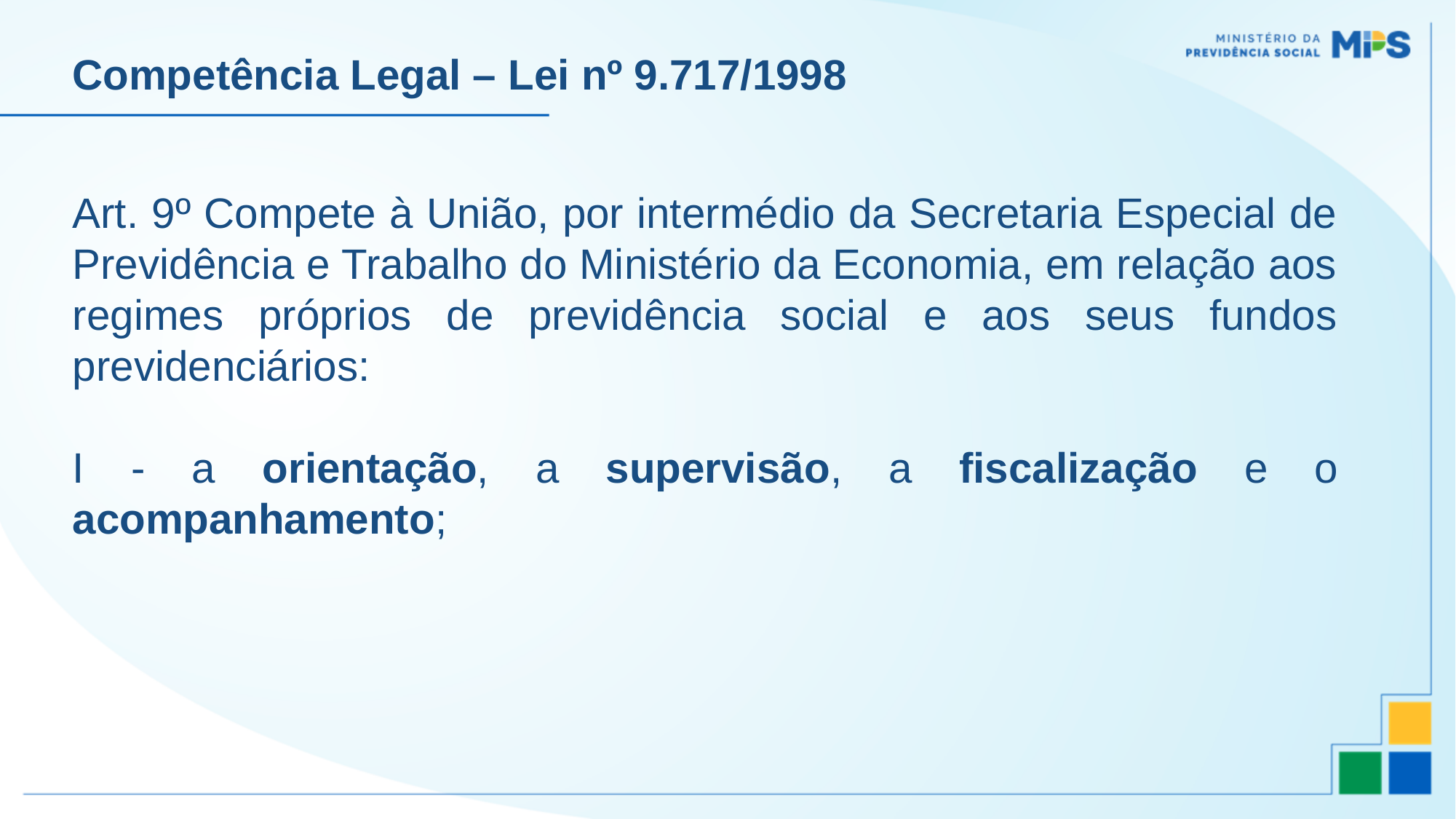

Competência Legal – Lei nº 9.717/1998

Art. 9º Compete à União, por intermédio da Secretaria Especial de Previdência e Trabalho do Ministério da Economia, em relação aos regimes próprios de previdência social e aos seus fundos previdenciários:

I - a orientação, a supervisão, a fiscalização e o acompanhamento;